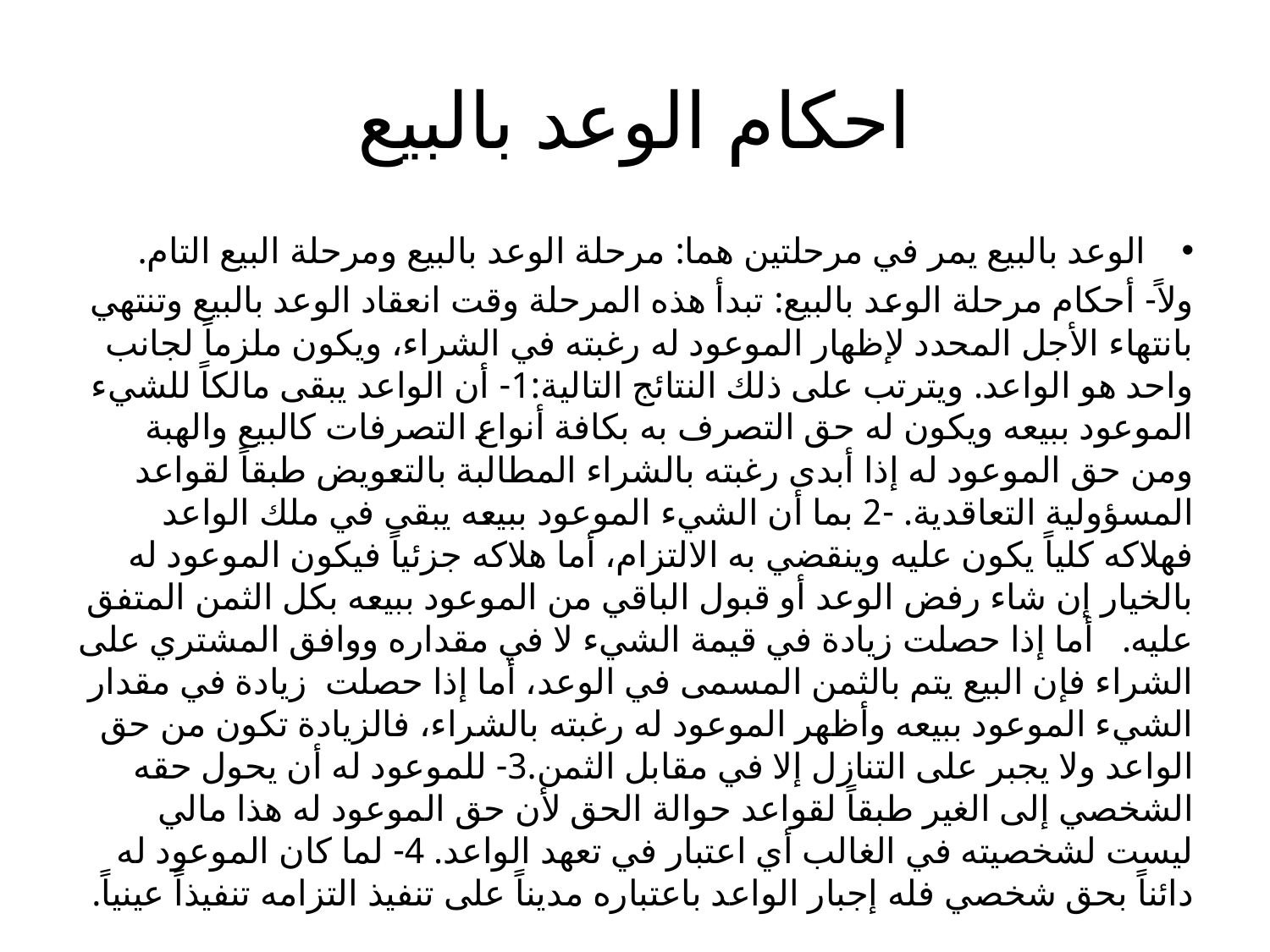

# احكام الوعد بالبيع
الوعد بالبيع يمر في مرحلتين هما: مرحلة الوعد بالبيع ومرحلة البيع التام.
ولاً- أحكام مرحلة الوعد بالبيع: تبدأ هذه المرحلة وقت انعقاد الوعد بالبيع وتنتهي بانتهاء الأجل المحدد لإظهار الموعود له رغبته في الشراء، ويكون ملزماً لجانب واحد هو الواعد. ويترتب على ذلك النتائج التالية:1- أن الواعد يبقى مالكاً للشيء الموعود ببيعه ويكون له حق التصرف به بكافة أنواع التصرفات كالبيع والهبة ومن حق الموعود له إذا أبدى رغبته بالشراء المطالبة بالتعويض طبقاً لقواعد المسؤولية التعاقدية. -2 بما أن الشيء الموعود ببيعه يبقى في ملك الواعد فهلاكه كلياً يكون عليه وينقضي به الالتزام، أما هلاكه جزئياً فيكون الموعود له بالخيار إن شاء رفض الوعد أو قبول الباقي من الموعود ببيعه بكل الثمن المتفق عليه.   أما إذا حصلت زيادة في قيمة الشيء لا في مقداره ووافق المشتري على الشراء فإن البيع يتم بالثمن المسمى في الوعد، أما إذا حصلت  زيادة في مقدار الشيء الموعود ببيعه وأظهر الموعود له رغبته بالشراء، فالزيادة تكون من حق الواعد ولا يجبر على التنازل إلا في مقابل الثمن.3- للموعود له أن يحول حقه الشخصي إلى الغير طبقاً لقواعد حوالة الحق لأن حق الموعود له هذا مالي ليست لشخصيته في الغالب أي اعتبار في تعهد الواعد. 4- لما كان الموعود له دائناً بحق شخصي فله إجبار الواعد باعتباره مديناً على تنفيذ التزامه تنفيذاً عينياً.